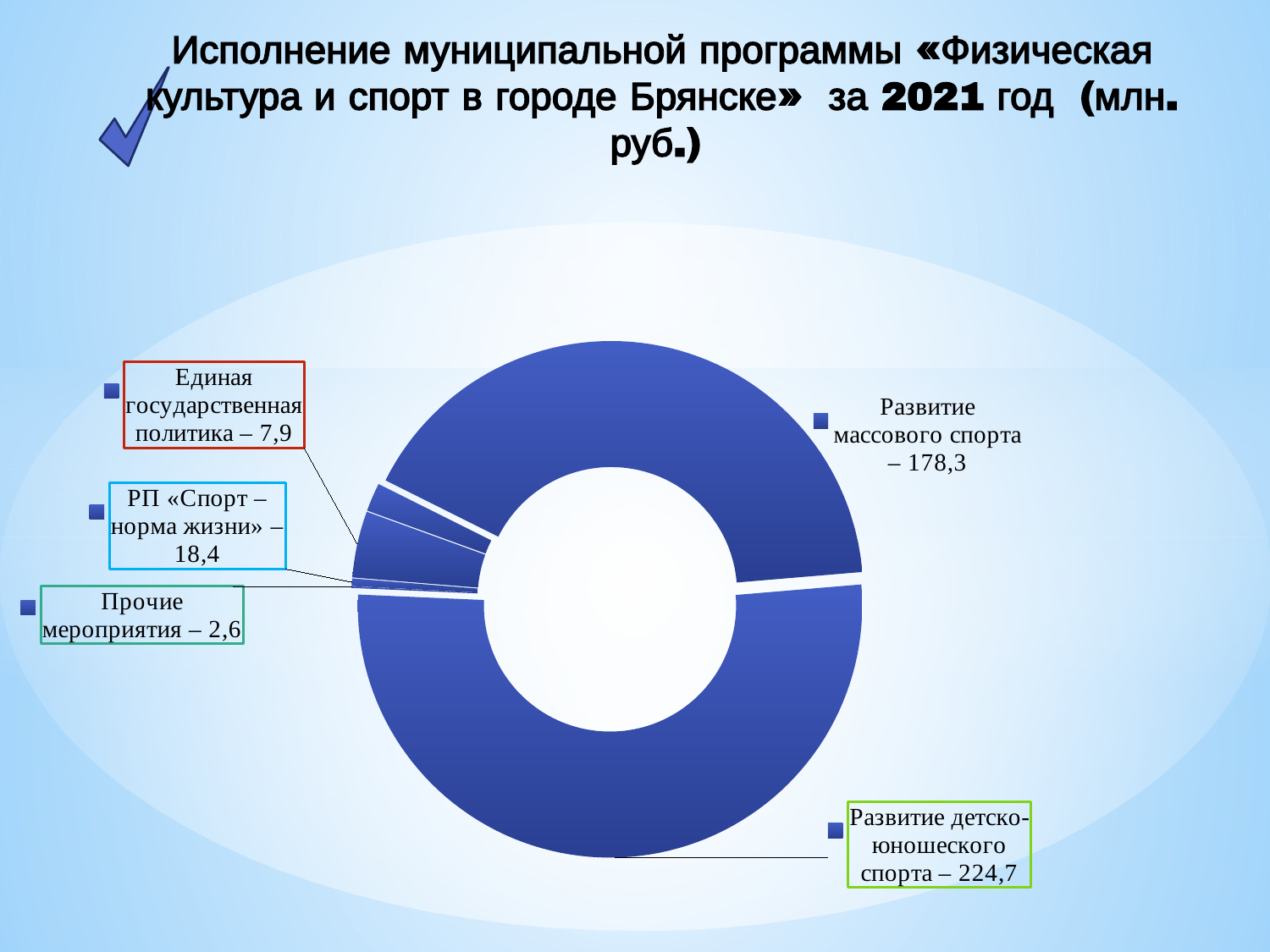

Исполнение муниципальной программы «Физическая культура и спорт в городе Брянске»  за 2021 год  (млн. руб.)

### Chart

| Category | 2021 год |
|---|---|
| Реализация единой государственной политики | 7.9 |
| Массовый спорт | 178.3 |
| Детско-юношеский спорт | 224.7 |
| Спортивно-оздоровительный отдых | 0.5 |
| Обеспечение жильем тренеров | 2.1 |
| РП "Спорт - норма жизни" | 18.4 |